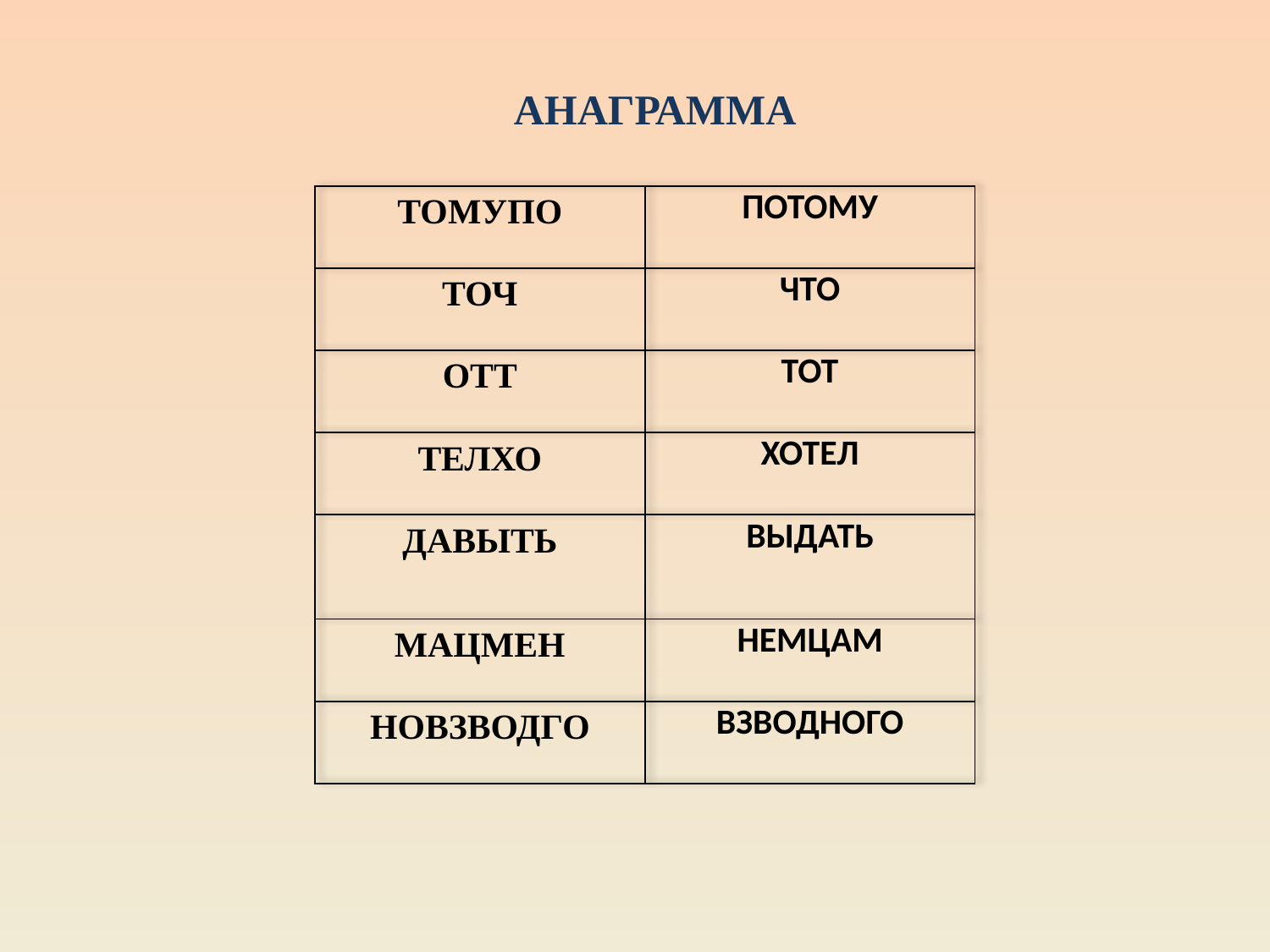

АНАГРАММА
| ТОМУПО | ПОТОМУ |
| --- | --- |
| ТОЧ | ЧТО |
| ОТТ | ТОТ |
| ТЕЛХО | ХОТЕЛ |
| ДАВЫТЬ | ВЫДАТЬ |
| МАЦМЕН | НЕМЦАМ |
| НОВЗВОДГО | ВЗВОДНОГО |